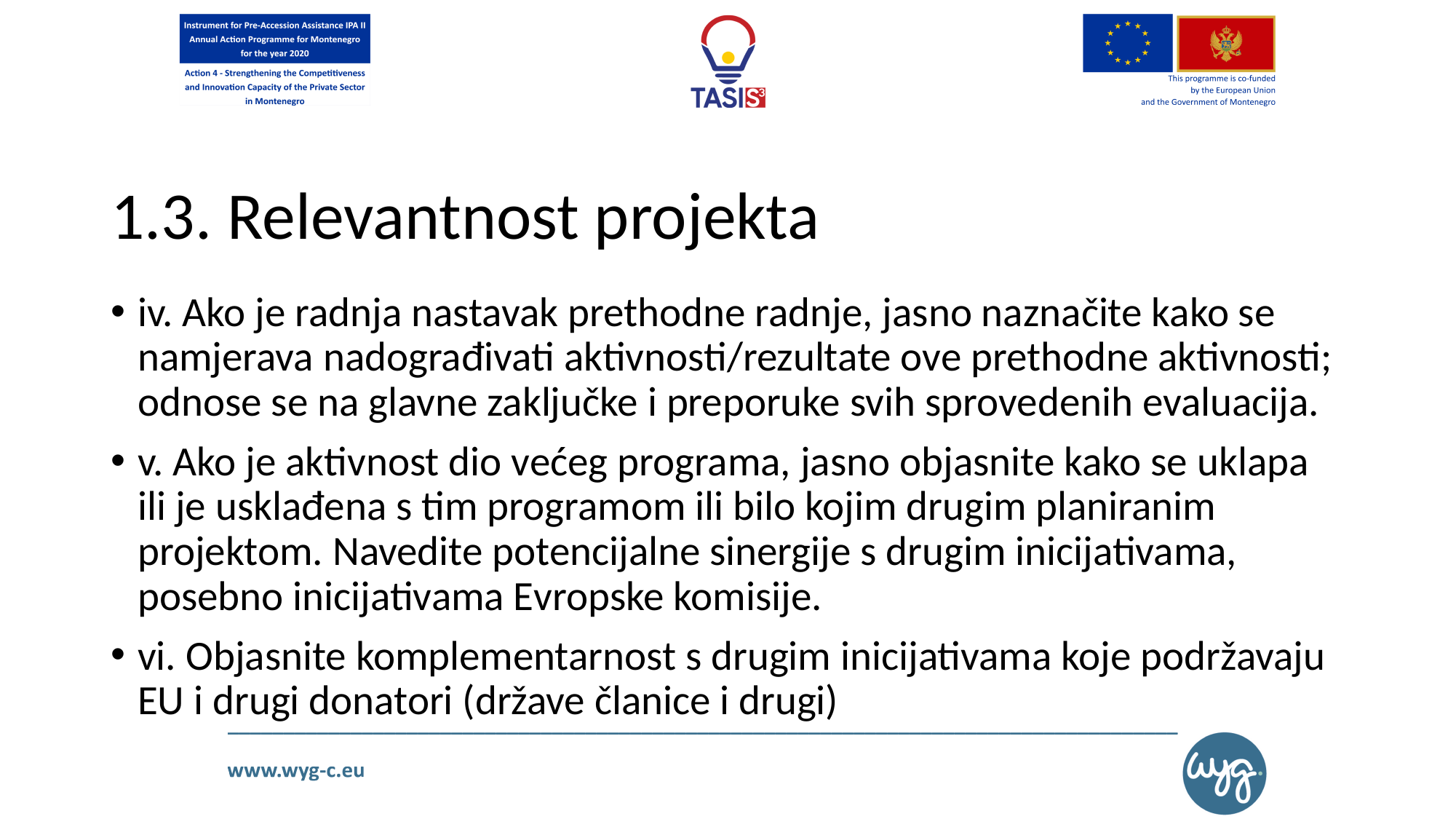

# 1.3. Relevantnost projekta
iv. Ako je radnja nastavak prethodne radnje, jasno naznačite kako se namjerava nadograđivati aktivnosti/rezultate ove prethodne aktivnosti; odnose se na glavne zaključke i preporuke svih sprovedenih evaluacija.
v. Ako je aktivnost dio većeg programa, jasno objasnite kako se uklapa ili je usklađena s tim programom ili bilo kojim drugim planiranim projektom. Navedite potencijalne sinergije s drugim inicijativama, posebno inicijativama Evropske komisije.
vi. Objasnite komplementarnost s drugim inicijativama koje podržavaju EU i drugi donatori (države članice i drugi)